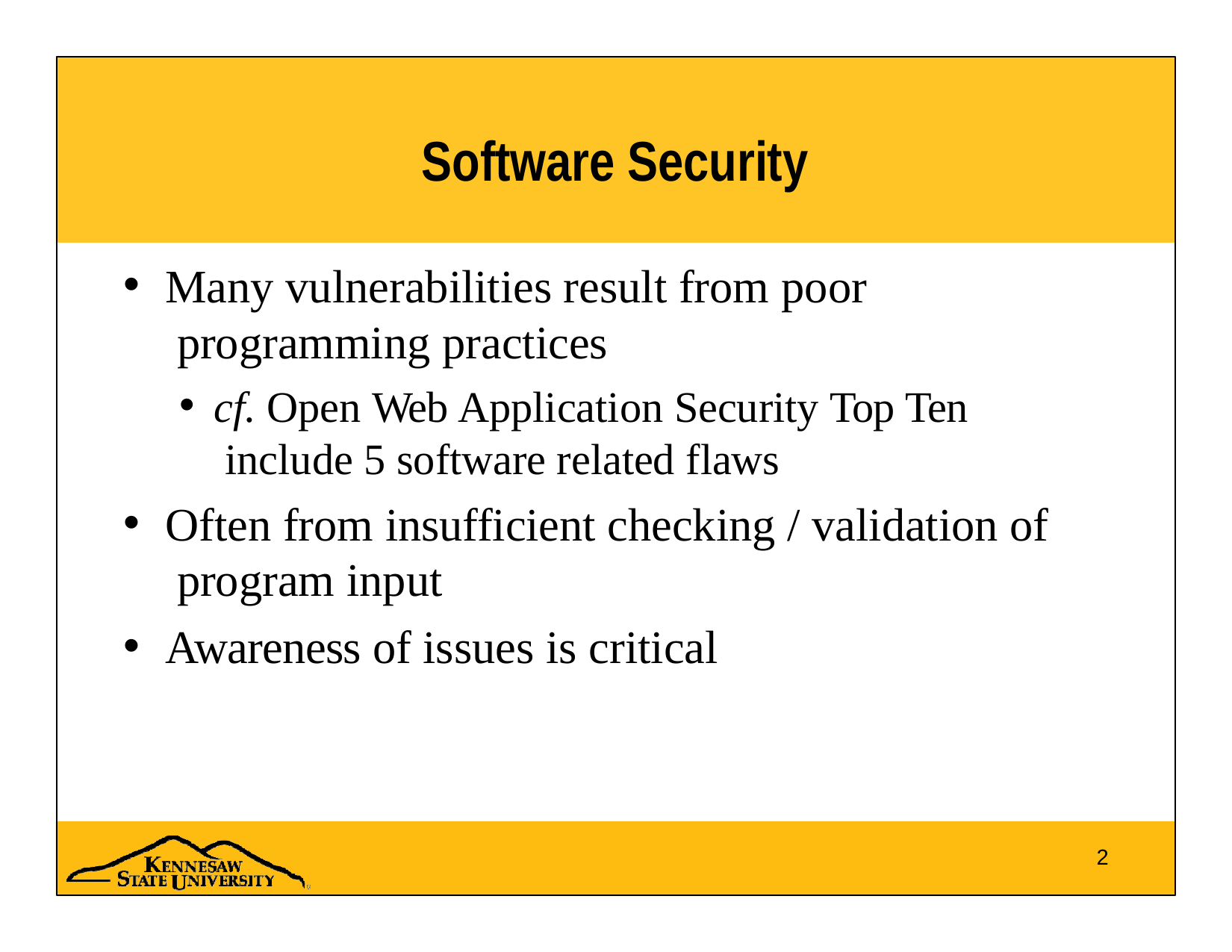

# Software Security
Many vulnerabilities result from poor  programming practices
cf. Open Web Application Security Top Ten  include 5 software related flaws
Often from insufficient checking / validation of  program input
Awareness of issues is critical

2